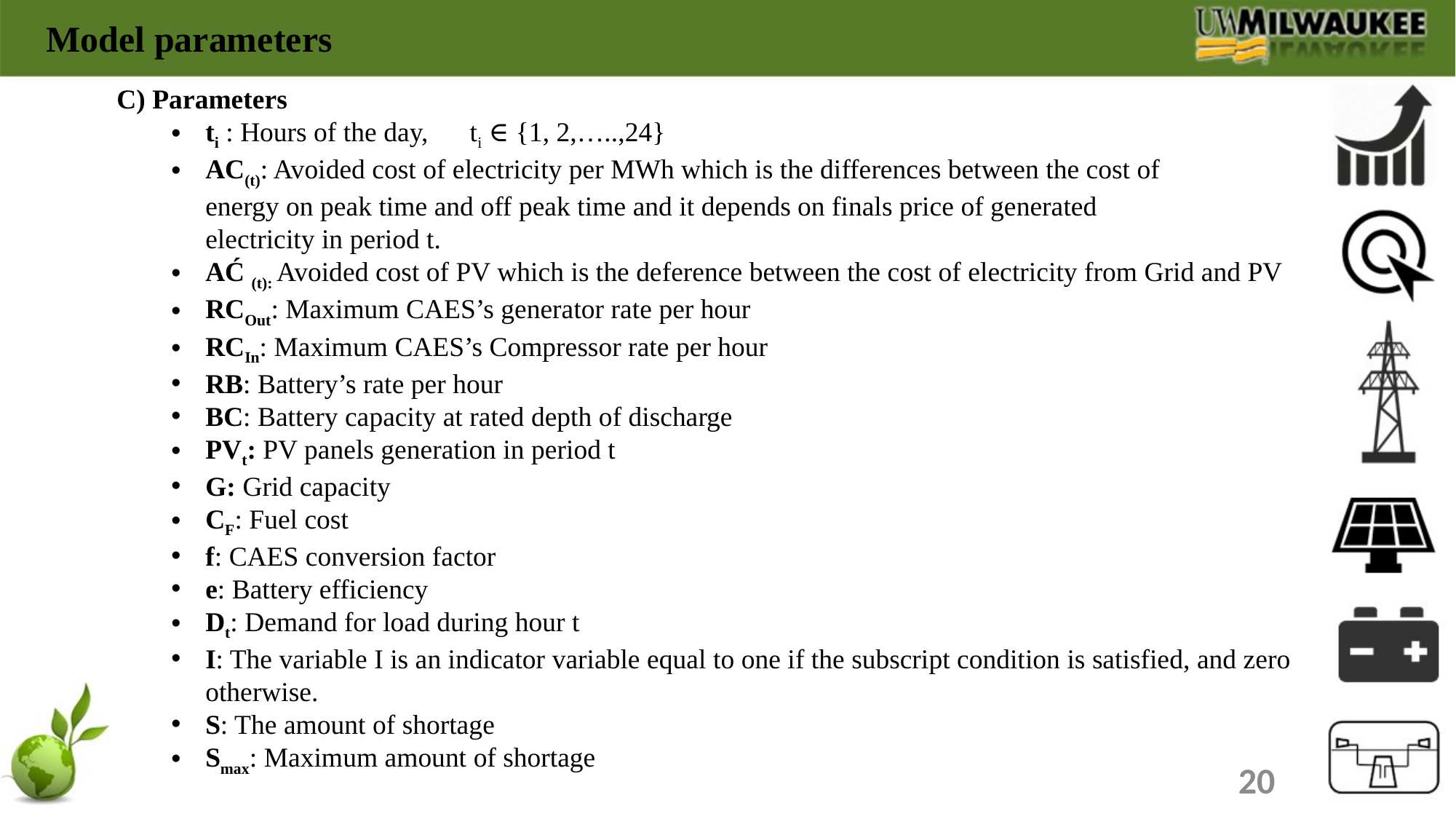

Model parameters
C) Parameters
ti : Hours of the day,      ti ∈ {1, 2,…..,24}
AC(t): Avoided cost of electricity per MWh which is the differences between the cost of 	       energy on peak time and off peak time and it depends on finals price of generated  	       electricity in period t.
AĆ (t): Avoided cost of PV which is the deference between the cost of electricity from Grid and PV
RCOut: Maximum CAES’s generator rate per hour
RCIn: Maximum CAES’s Compressor rate per hour
RB: Battery’s rate per hour
BC: Battery capacity at rated depth of discharge
PVt: PV panels generation in period t
G: Grid capacity
CF: Fuel cost
f: CAES conversion factor
e: Battery efficiency
Dt: Demand for load during hour t
I: The variable I is an indicator variable equal to one if the subscript condition is satisfied, and zero otherwise.
S: The amount of shortage
Smax: Maximum amount of shortage
20